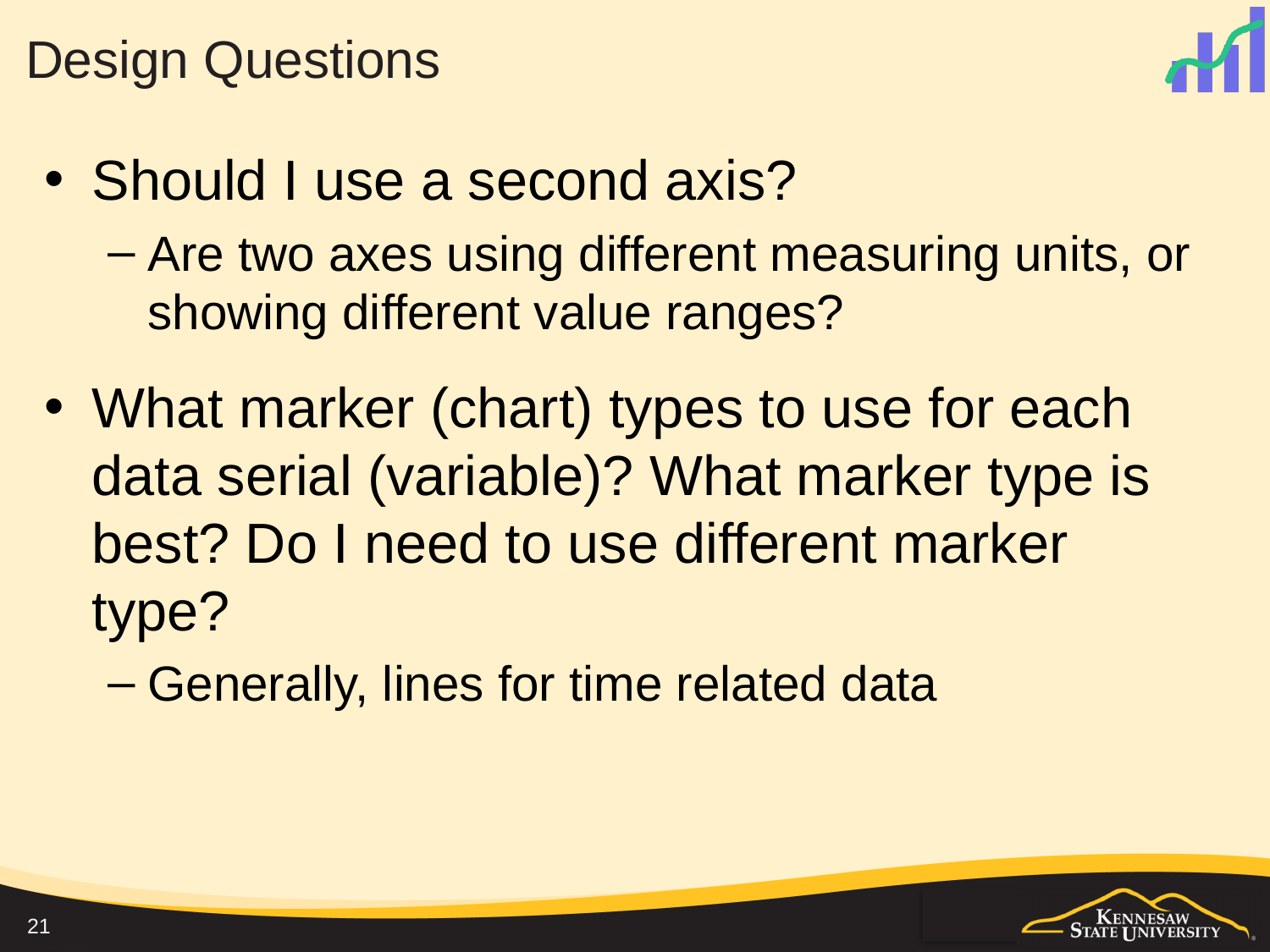

# Design Questions
Should I use a second axis?
Are two axes using different measuring units, or showing different value ranges?
What marker (chart) types to use for each data serial (variable)? What marker type is best? Do I need to use different marker type?
Generally, lines for time related data
21